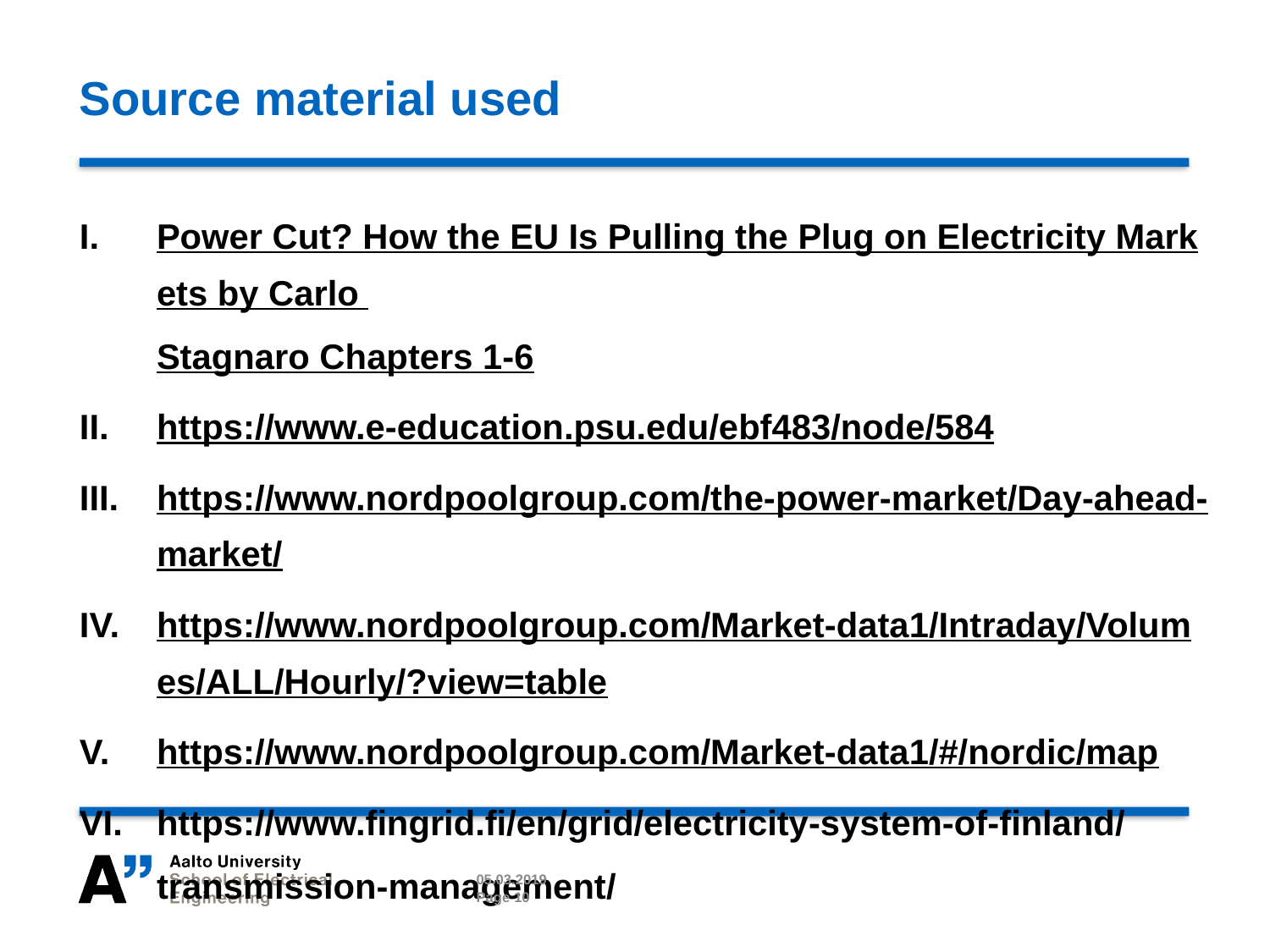

# Source material used
Power Cut? How the EU Is Pulling the Plug on Electricity Markets by Carlo Stagnaro Chapters 1-6
https://www.e-education.psu.edu/ebf483/node/584
https://www.nordpoolgroup.com/the-power-market/Day-ahead-market/
https://www.nordpoolgroup.com/Market-data1/Intraday/Volumes/ALL/Hourly/?view=table
https://www.nordpoolgroup.com/Market-data1/#/nordic/map
https://www.fingrid.fi/en/grid/electricity-system-of-finland/transmission-management/

05.03.2019
Page 10